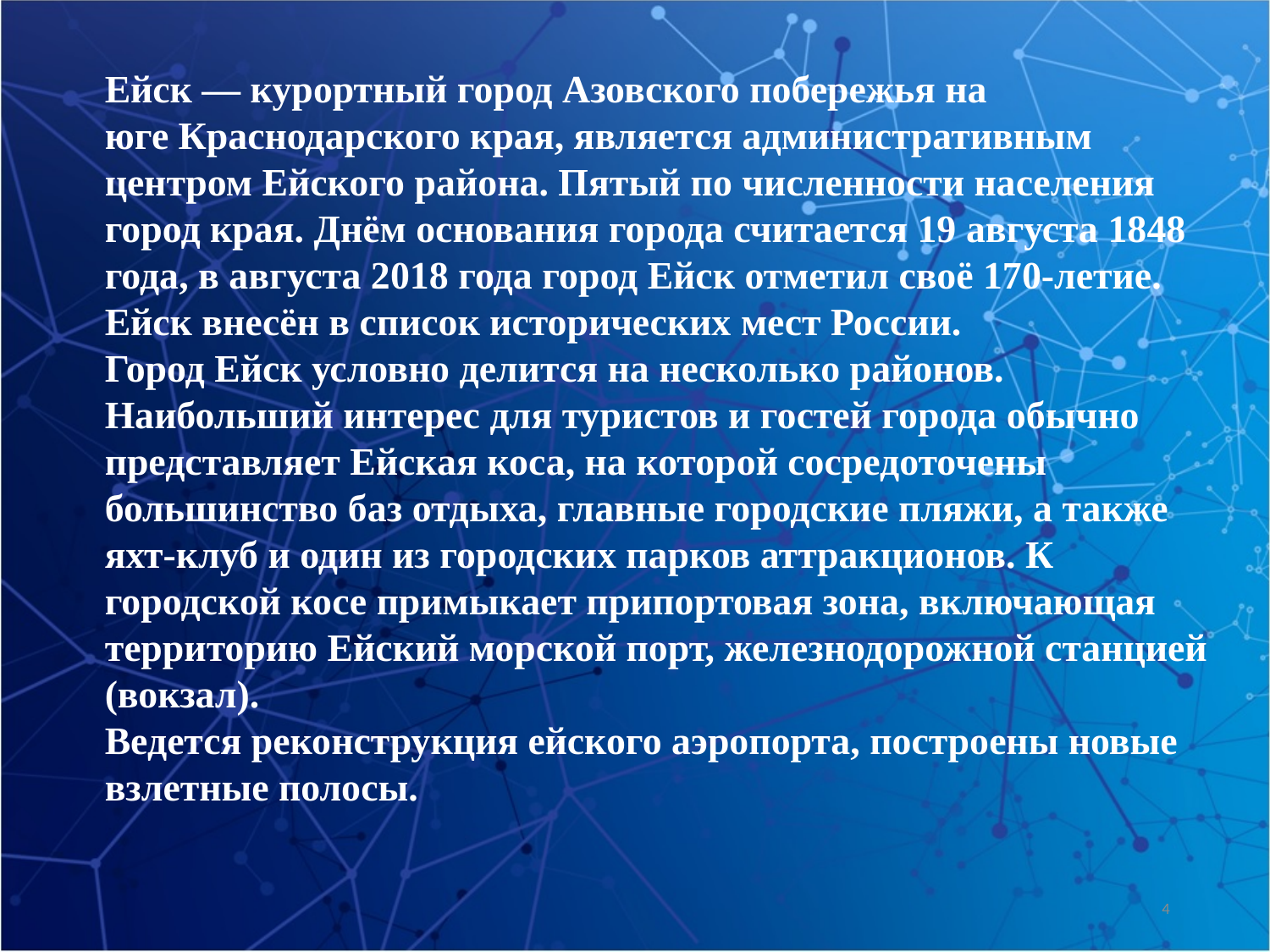

Ейск — курортный город Азовского побережья на юге Краснодарского края, является административным центром Ейского района. Пятый по численности населения город края. Днём основания города считается 19 августа 1848 года, в августа 2018 года город Ейск отметил своё 170-летие. Ейск внесён в список исторических мест России.
Город Ейск условно делится на несколько районов. Наибольший интерес для туристов и гостей города обычно представляет Ейская коса, на которой сосредоточены большинство баз отдыха, главные городские пляжи, а также яхт-клуб и один из городских парков аттракционов. К городской косе примыкает припортовая зона, включающая территорию Ейский морской порт, железнодорожной станцией (вокзал).
Ведется реконструкция ейского аэропорта, построены новые взлетные полосы.

4